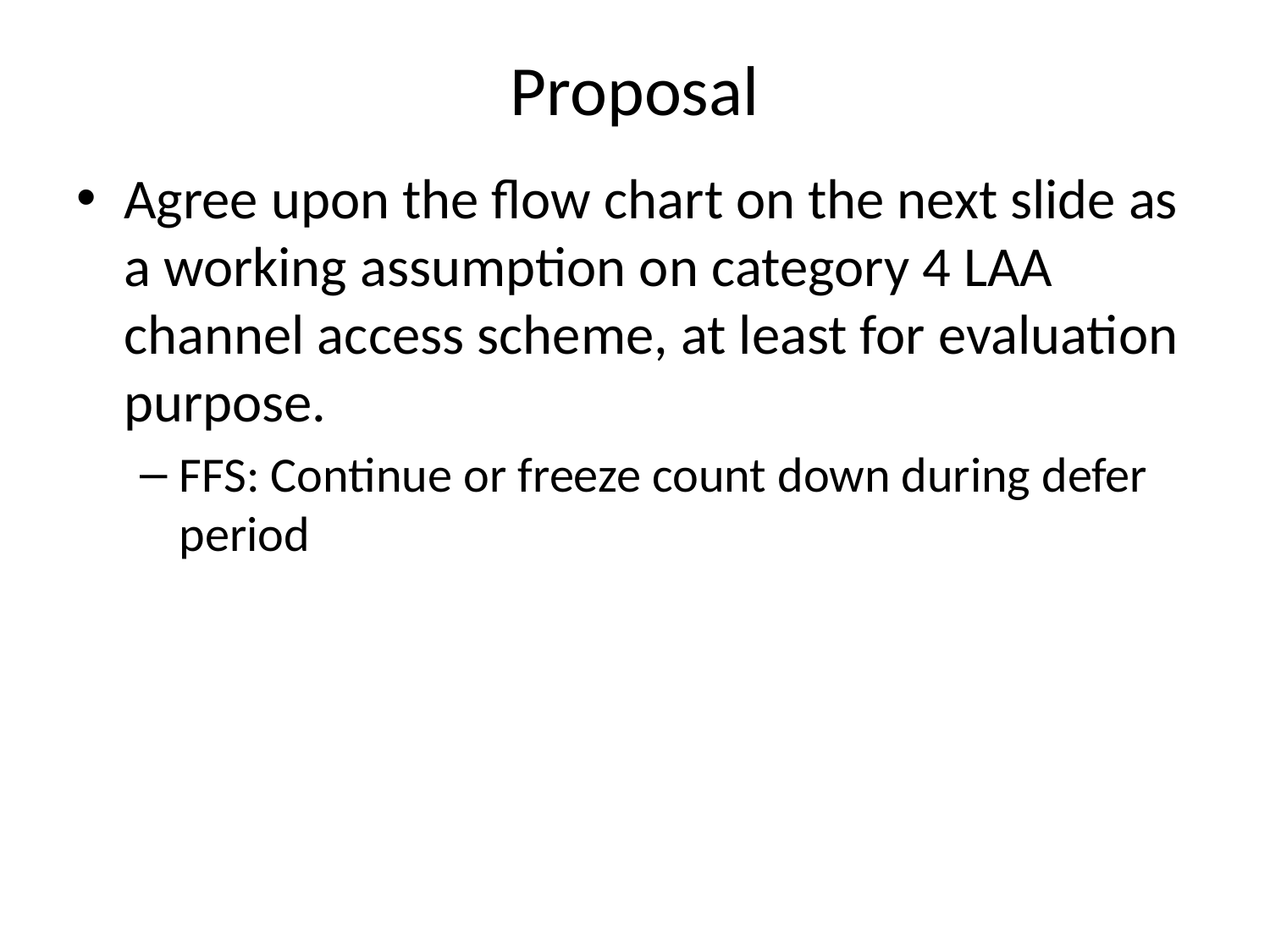

# Proposal
Agree upon the flow chart on the next slide as a working assumption on category 4 LAA channel access scheme, at least for evaluation purpose.
FFS: Continue or freeze count down during defer period